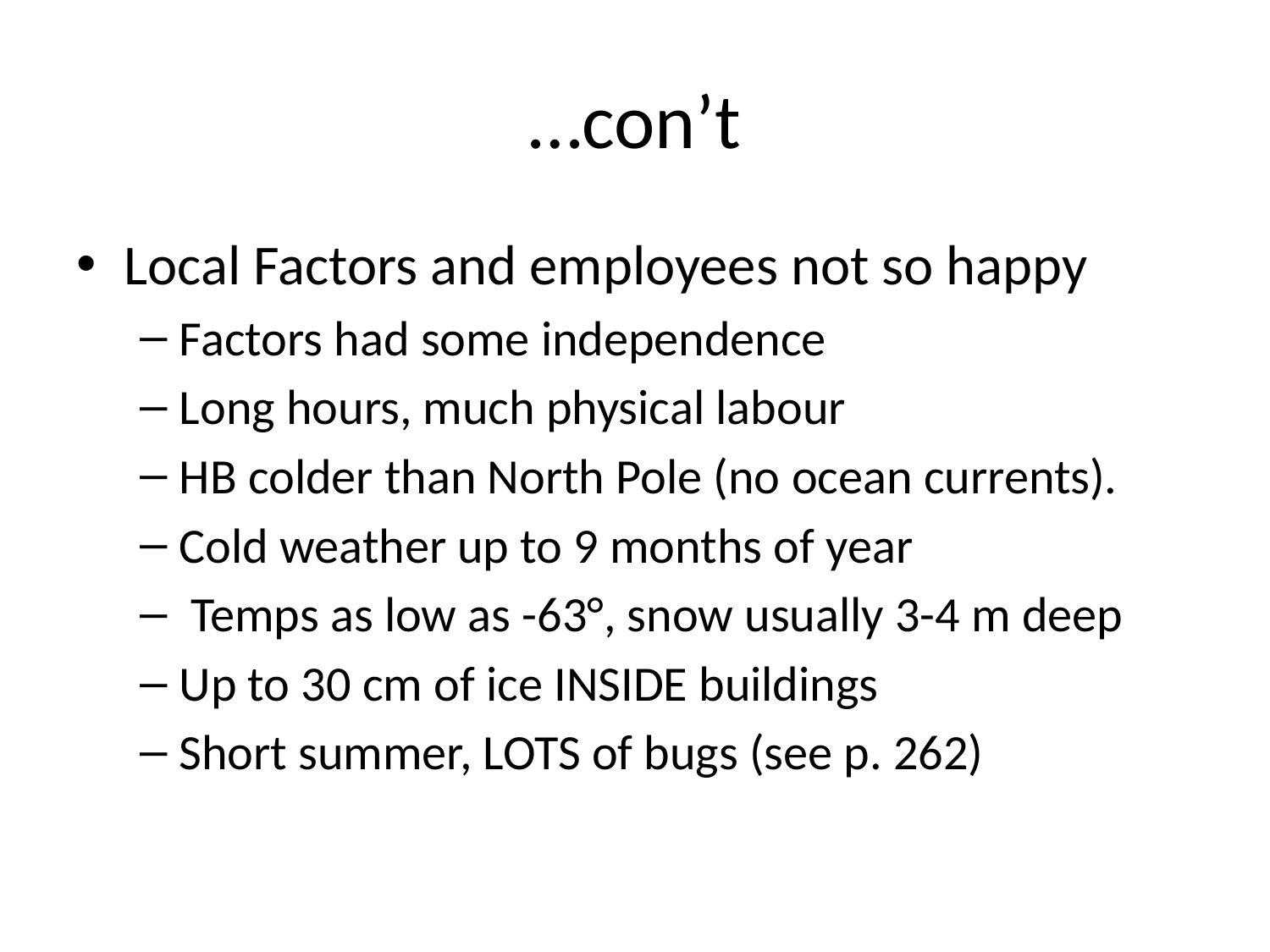

# …con’t
Local Factors and employees not so happy
Factors had some independence
Long hours, much physical labour
HB colder than North Pole (no ocean currents).
Cold weather up to 9 months of year
 Temps as low as -63°, snow usually 3-4 m deep
Up to 30 cm of ice INSIDE buildings
Short summer, LOTS of bugs (see p. 262)